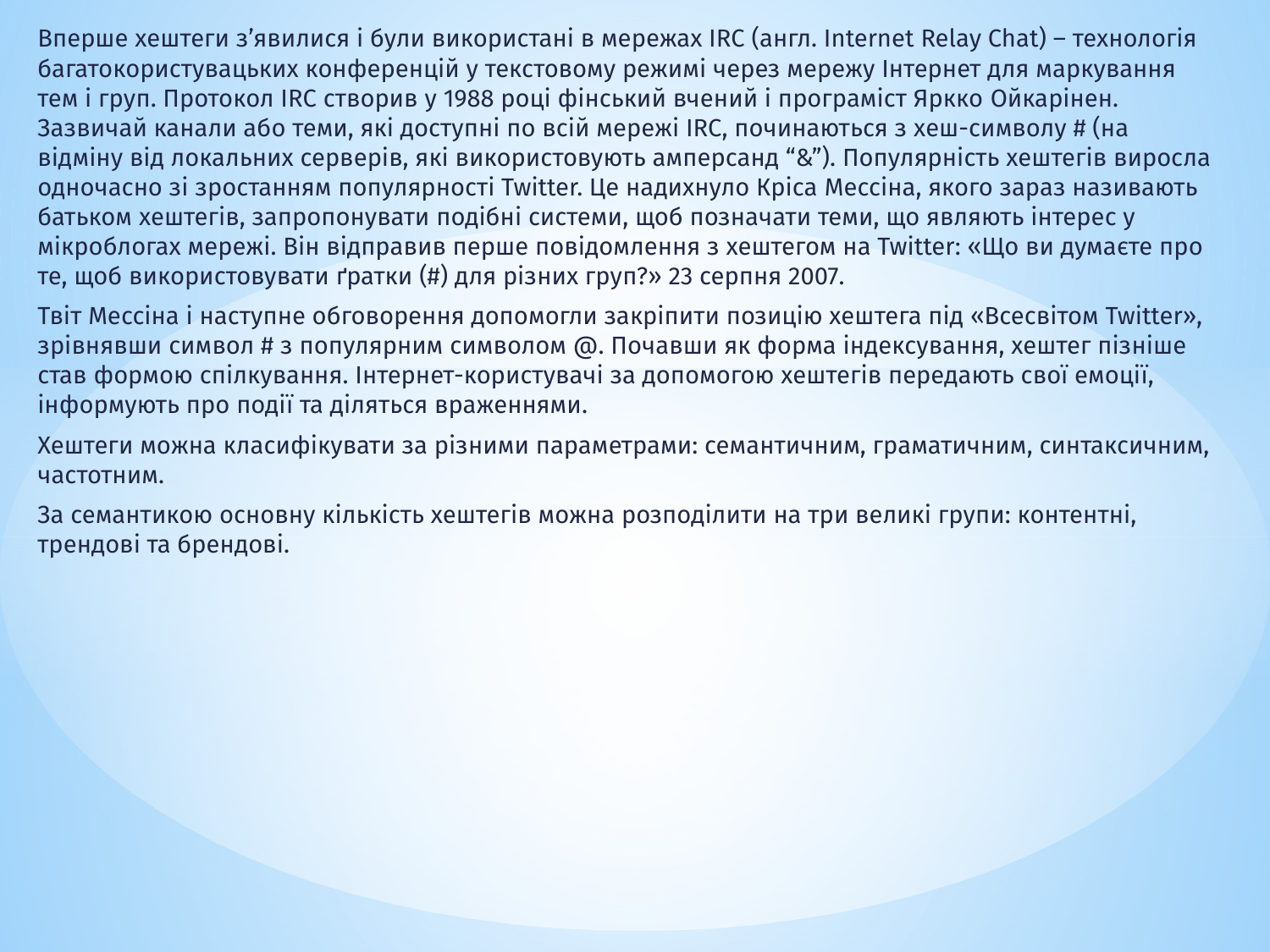

Вперше хештеги з’явилися і були використані в мережах IRC (англ. Internet Relay Chat) – технологія багатокористувацьких конференцій у текстовому режимі через мережу Інтернет для маркування тем і груп. Протокол IRC створив у 1988 році фінський вчений і програміст Яркко Ойкарінен. Зазвичай канали або теми, які доступні по всій мережі IRC, починаються з хеш-символу # (на відміну від локальних серверів, які використовують амперсанд “&”). Популярність хештегів виросла одночасно зі зростанням популярності Twitter. Це надихнуло Кріса Мессіна, якого зараз називають батьком хештегів, запропонувати подібні системи, щоб позначати теми, що являють інтерес у мікроблогах мережі. Він відправив перше повідомлення з хештегом на Twitter: «Що ви думаєте про те, щоб використовувати ґратки (#) для різних груп?» 23 серпня 2007.
Твіт Мессіна і наступне обговорення допомогли закріпити позицію хештега під «Всесвітом Twitter», зрівнявши символ # з популярним символом @. Почавши як форма індексування, хештег пізніше став формою спілкування. Інтернет-користувачі за допомогою хештегів передають свої емоції, інформують про події та діляться враженнями.
Хештеги можна класифікувати за різними параметрами: семантичним, граматичним, синтаксичним, частотним.
За семантикою основну кількість хештегів можна розподілити на три великі групи: контентні, трендові та брендові.